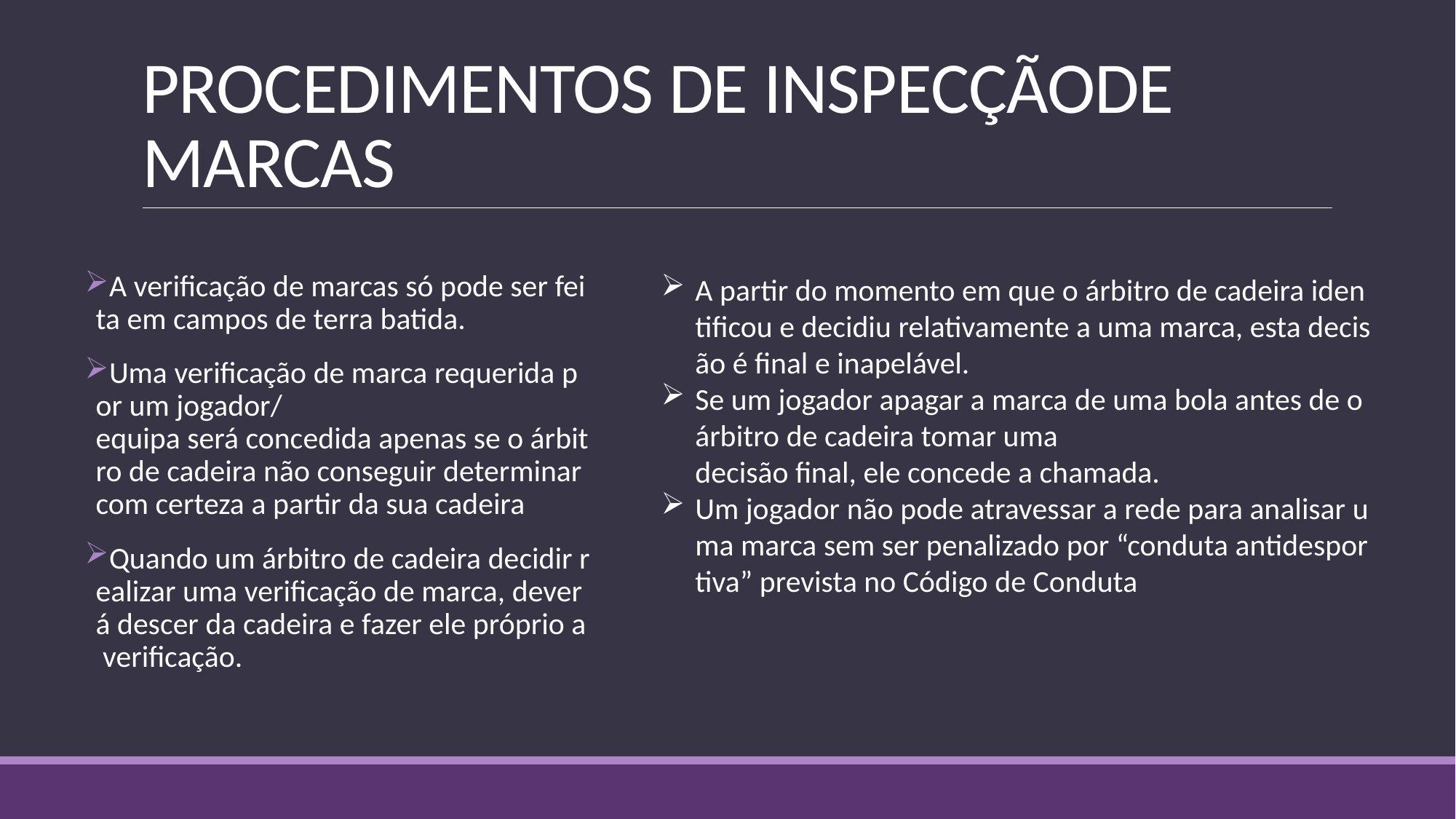

# PROCEDIMENTOS DE INSPECÇÃODE       MARCAS
A verificação de marcas só pode ser feita em campos de terra batida.
Uma verificação de marca requerida por um jogador/equipa será concedida apenas se o árbitro de cadeira não conseguir determinar com certeza a partir da sua cadeira
Quando um árbitro de cadeira decidir realizar uma verificação de marca, deverá descer da cadeira e fazer ele próprio a verificação.
A partir do momento em que o árbitro de cadeira identificou e decidiu relativamente a uma marca, esta decisão é final e inapelável.
Se um jogador apagar a marca de uma bola antes de o árbitro de cadeira tomar uma decisão final, ele concede a chamada.
Um jogador não pode atravessar a rede para analisar uma marca sem ser penalizado por “conduta antidesportiva” prevista no Código de Conduta